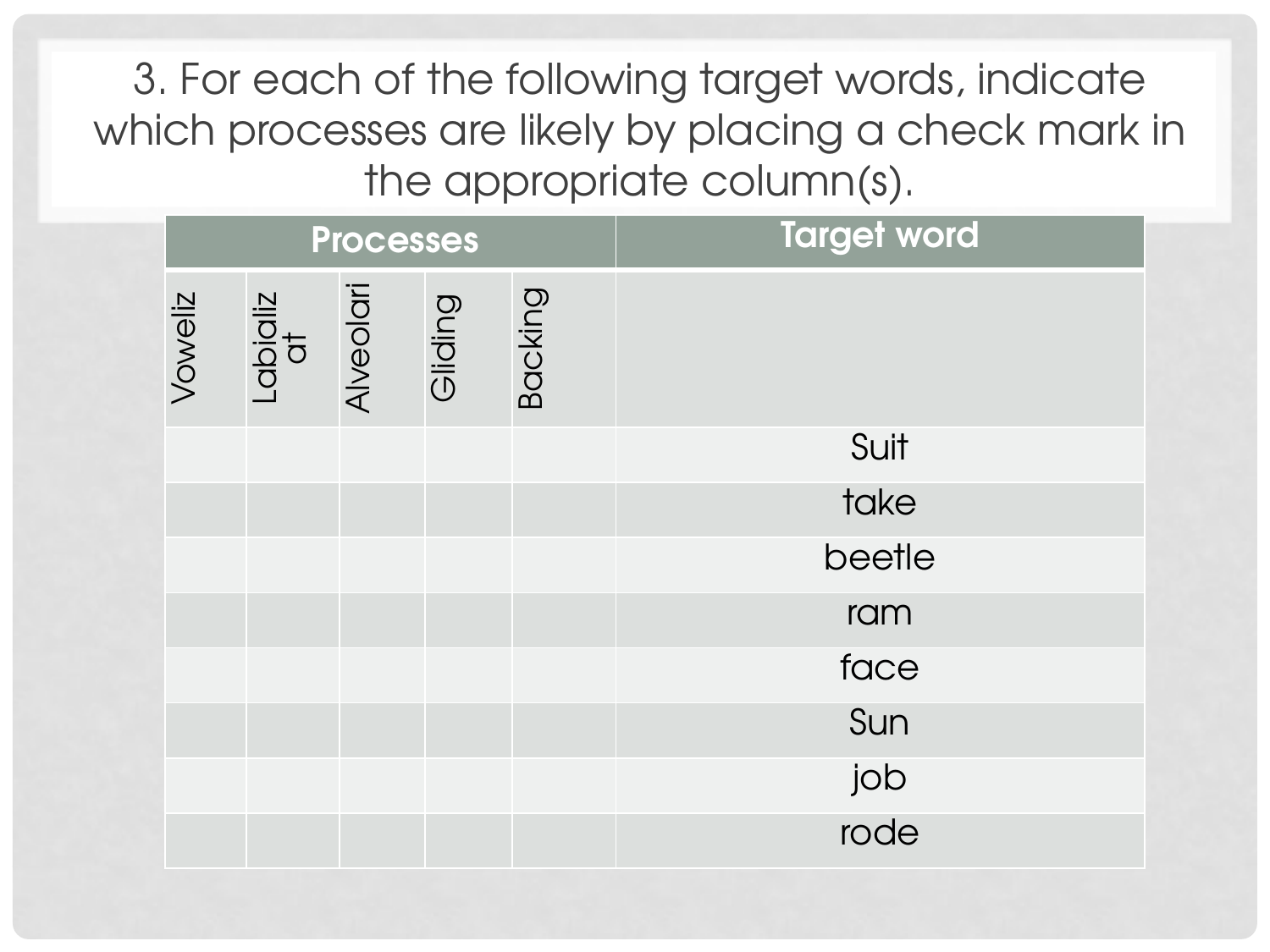

3. For each of the following target words, indicate which processes are likely by placing a check mark in the appropriate column(s).
| Processes |  |  |  |  | Target word |
| --- | --- | --- | --- | --- | --- |
| Voweliz | Labializat | Alveolari | Gliding | Backing |  |
|  |  |  |  |  | Suit |
|  |  |  |  |  | take |
|  |  |  |  |  | beetle |
|  |  |  |  |  | ram |
|  |  |  |  |  | face |
|  |  |  |  |  | Sun |
|  |  |  |  |  | job |
|  |  |  |  |  | rode |